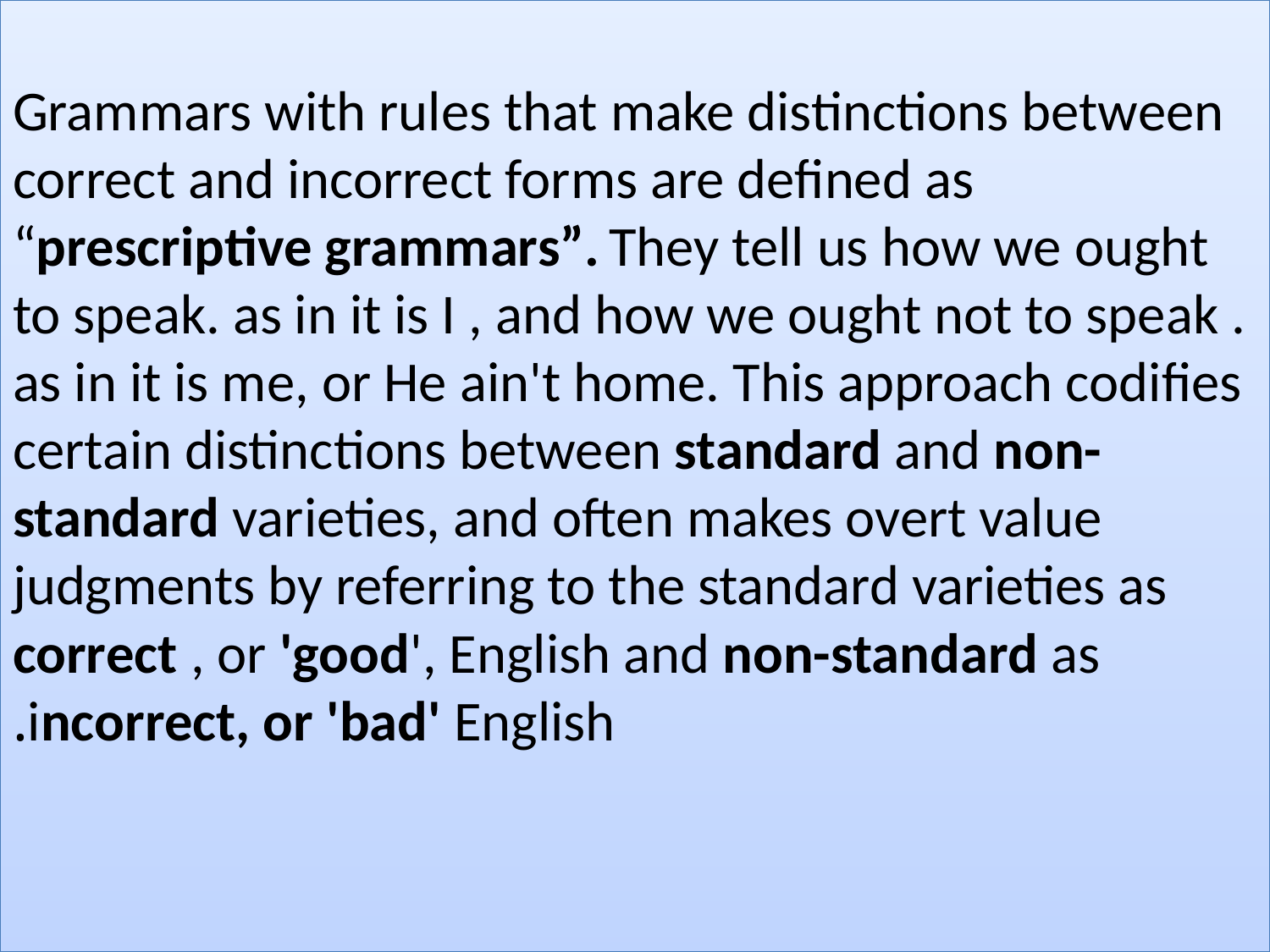

Grammars with rules that make distinctions between correct and incorrect forms are defined as “prescriptive grammars”. They tell us how we ought to speak. as in it is I , and how we ought not to speak . as in it is me, or He ain't home. This approach codifies certain distinctions between standard and non-standard varieties, and often makes overt value judgments by referring to the standard varieties as correct , or 'good', English and non-standard as incorrect, or 'bad' English.